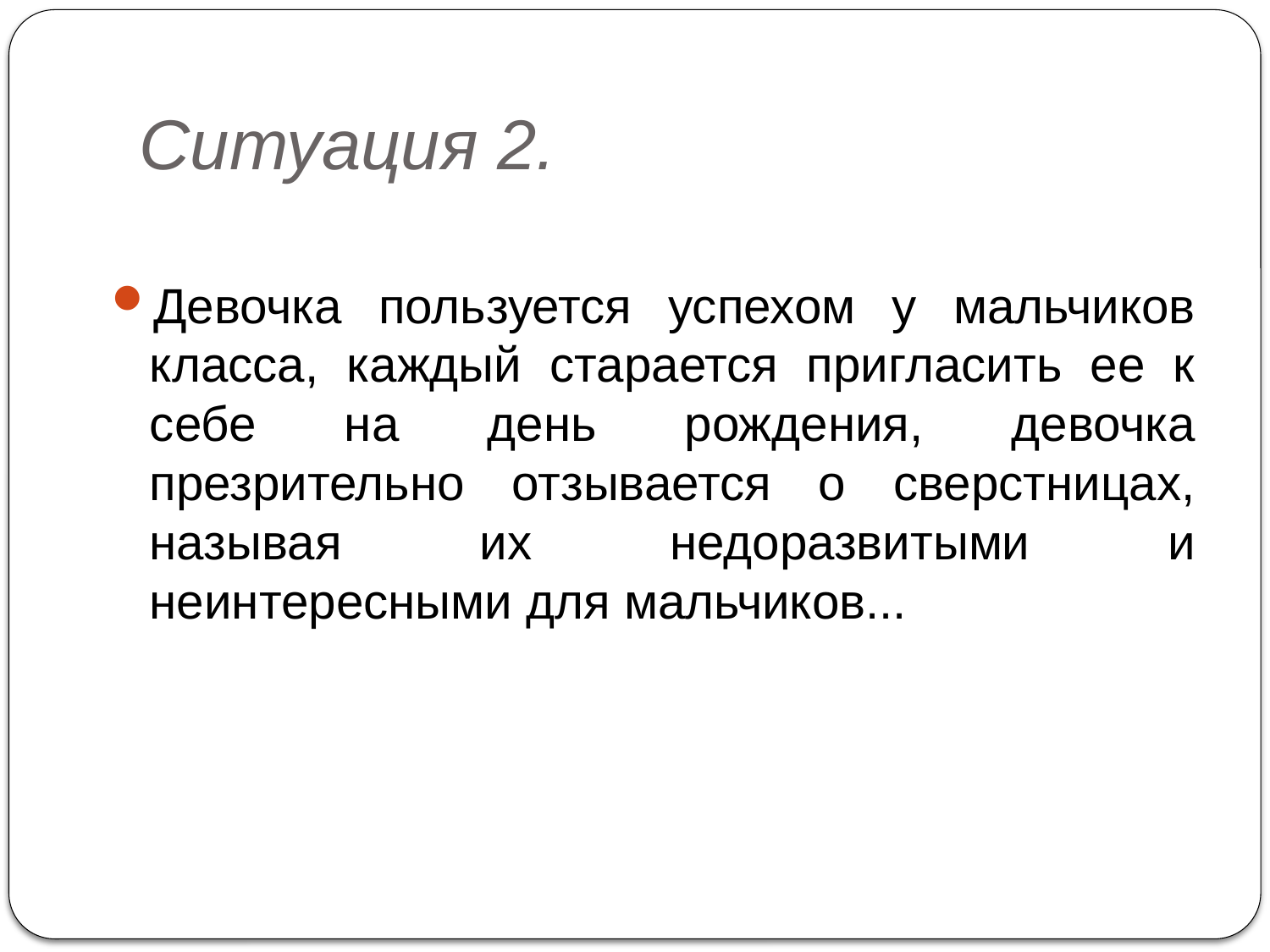

# Ситуация 2.
Девочка пользуется успехом у мальчиков класса, каждый старается пригласить ее к себе на день рождения, девочка презрительно отзывается о сверстницах, называя их недоразвитыми и неинтересными для мальчиков...